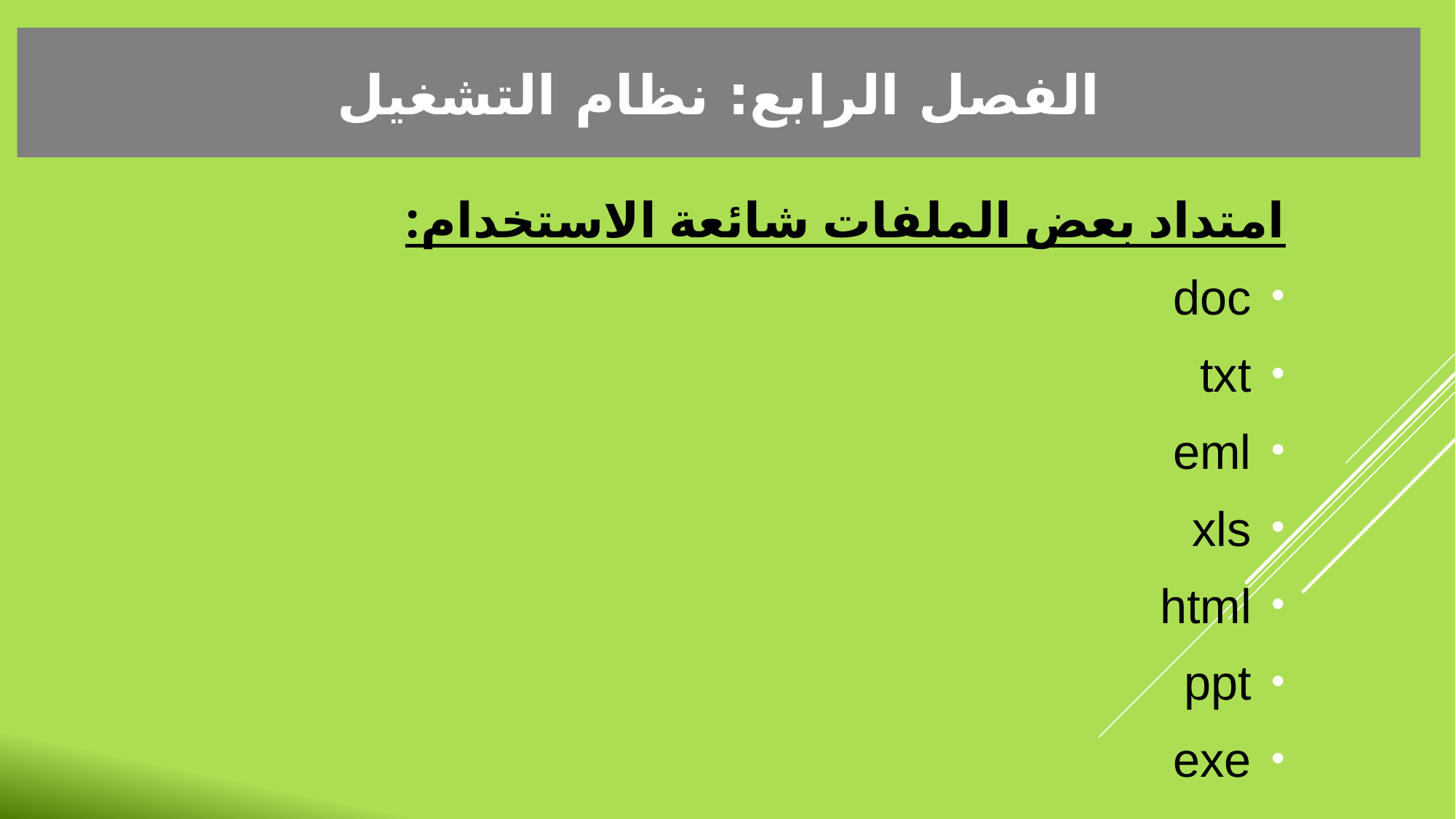

الفصل الرابع: نظام التشغيل
امتداد بعض الملفات شائعة الاستخدام:
doc
txt
eml
xls
html
ppt
exe